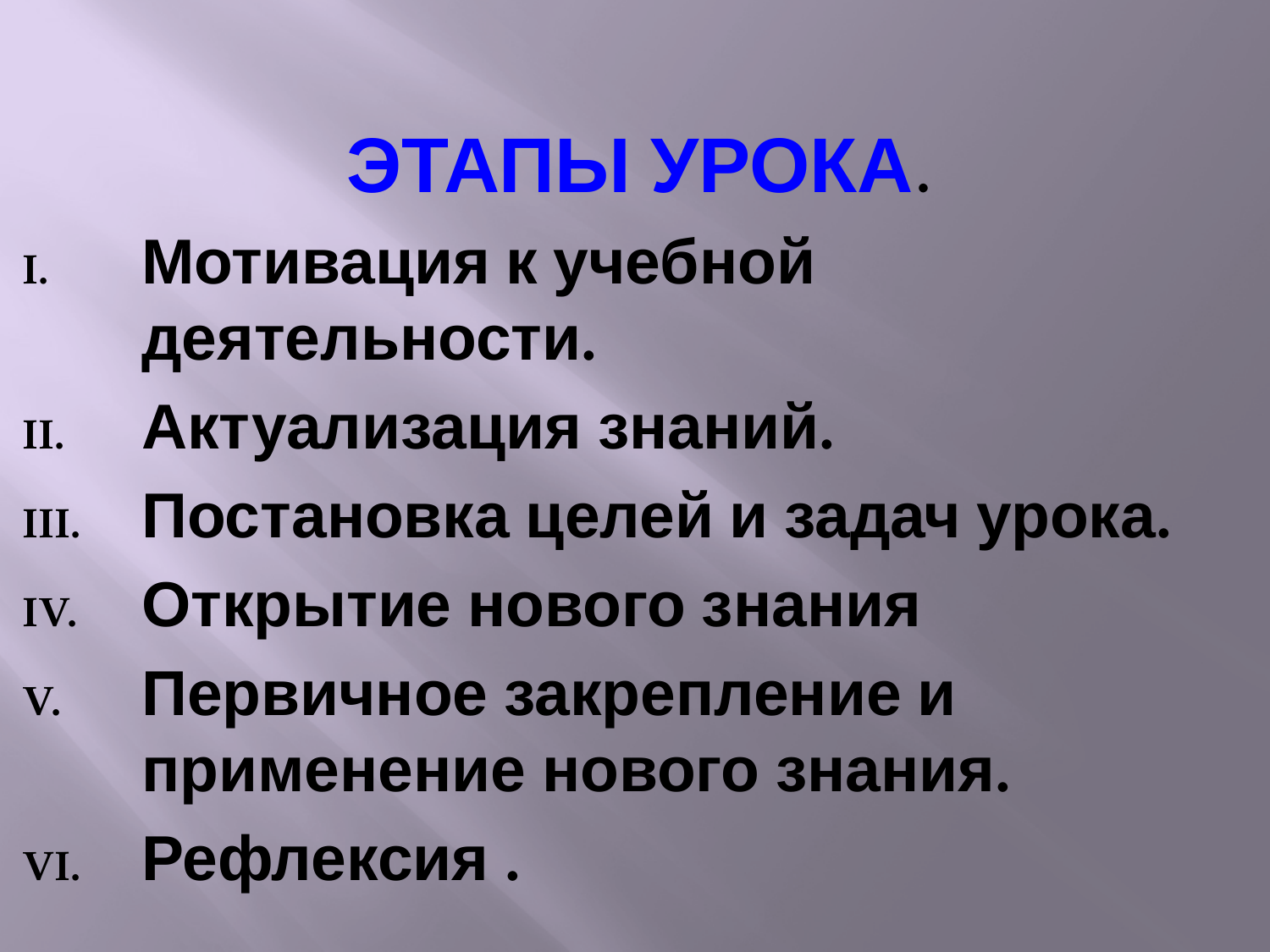

ЭТАПЫ УРОКА.
Мотивация к учебной деятельности.
Актуализация знаний.
Постановка целей и задач урока.
Открытие нового знания
Первичное закрепление и применение нового знания.
Рефлексия .